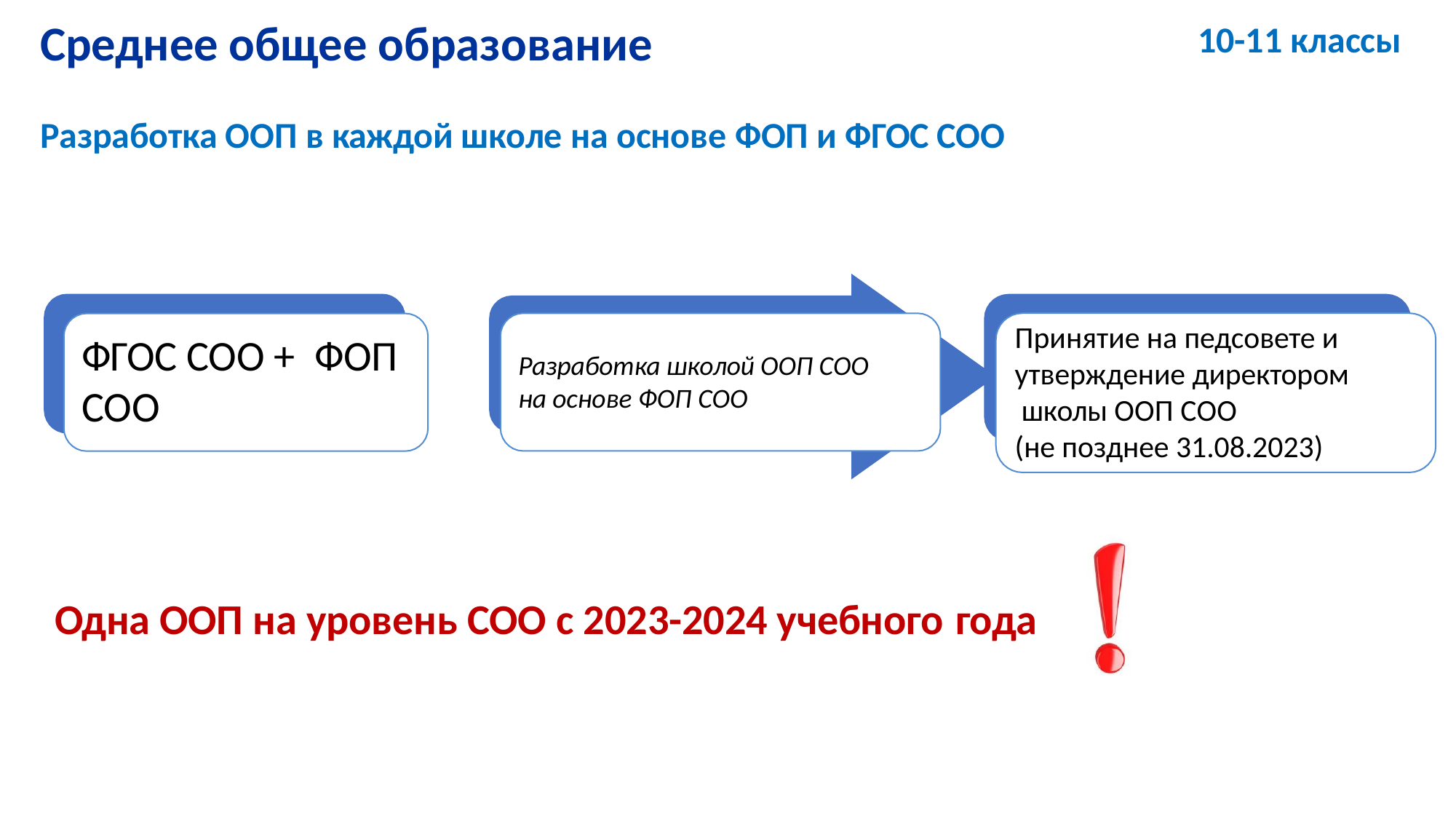

# Среднее общее образование
10-11 классы
Разработка ООП в каждой школе на основе ФОП и ФГОС СОО

Принятие на педсовете и  утверждение директором  школы ООП СОО
(не позднее 31.08.2023)
ФГОС СОО +  ФОП СОО
Разработка школой ООП СОО
на основе ФОП СОО

Одна ООП на уровень CОО с 2023-2024 учебного года